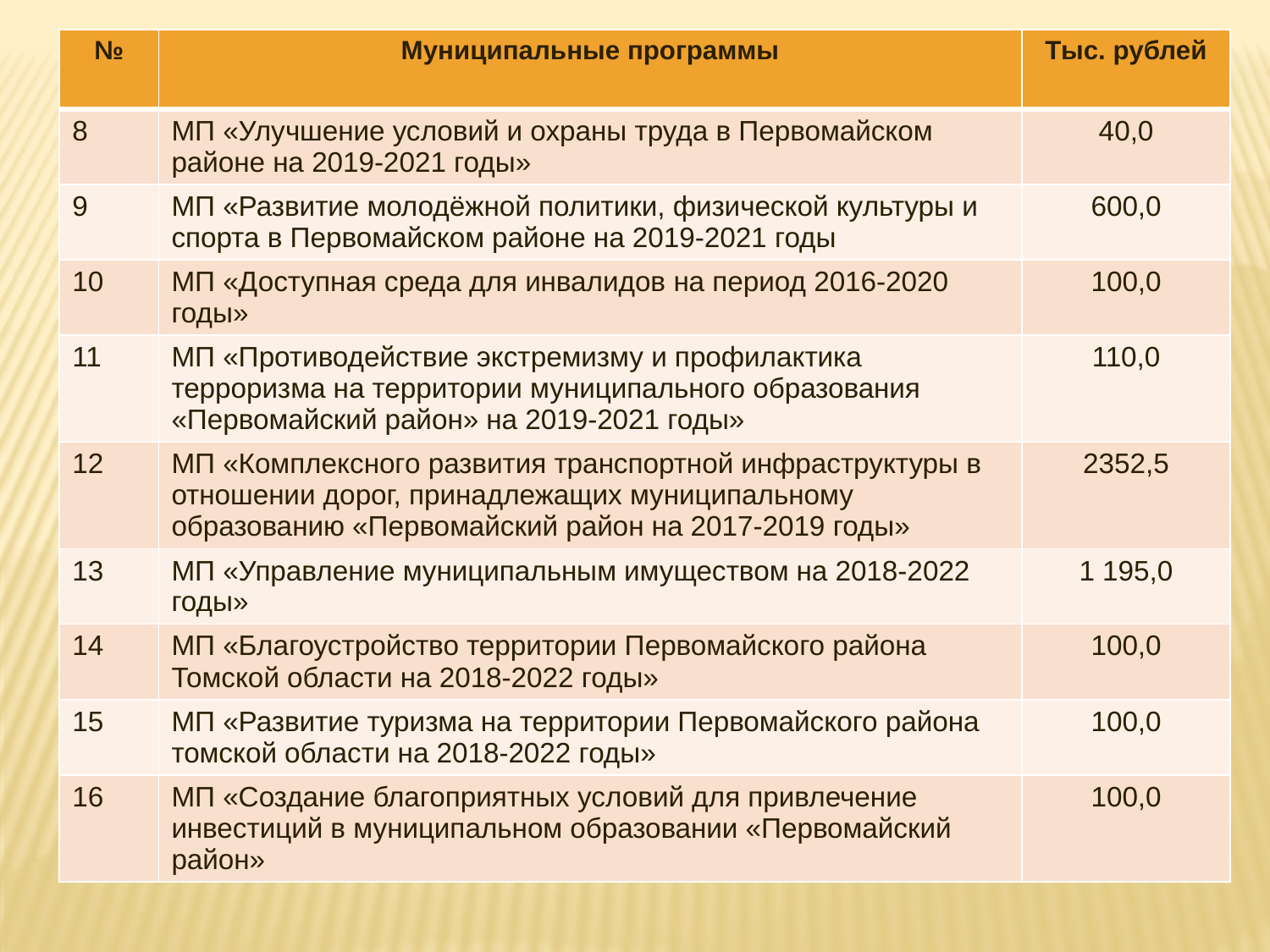

| № | Муниципальные программы | Тыс. рублей |
| --- | --- | --- |
| 8 | МП «Улучшение условий и охраны труда в Первомайском районе на 2019-2021 годы» | 40,0 |
| 9 | МП «Развитие молодёжной политики, физической культуры и спорта в Первомайском районе на 2019-2021 годы | 600,0 |
| 10 | МП «Доступная среда для инвалидов на период 2016-2020 годы» | 100,0 |
| 11 | МП «Противодействие экстремизму и профилактика терроризма на территории муниципального образования «Первомайский район» на 2019-2021 годы» | 110,0 |
| 12 | МП «Комплексного развития транспортной инфраструктуры в отношении дорог, принадлежащих муниципальному образованию «Первомайский район на 2017-2019 годы» | 2352,5 |
| 13 | МП «Управление муниципальным имуществом на 2018-2022 годы» | 1 195,0 |
| 14 | МП «Благоустройство территории Первомайского района Томской области на 2018-2022 годы» | 100,0 |
| 15 | МП «Развитие туризма на территории Первомайского района томской области на 2018-2022 годы» | 100,0 |
| 16 | МП «Создание благоприятных условий для привлечение инвестиций в муниципальном образовании «Первомайский район» | 100,0 |